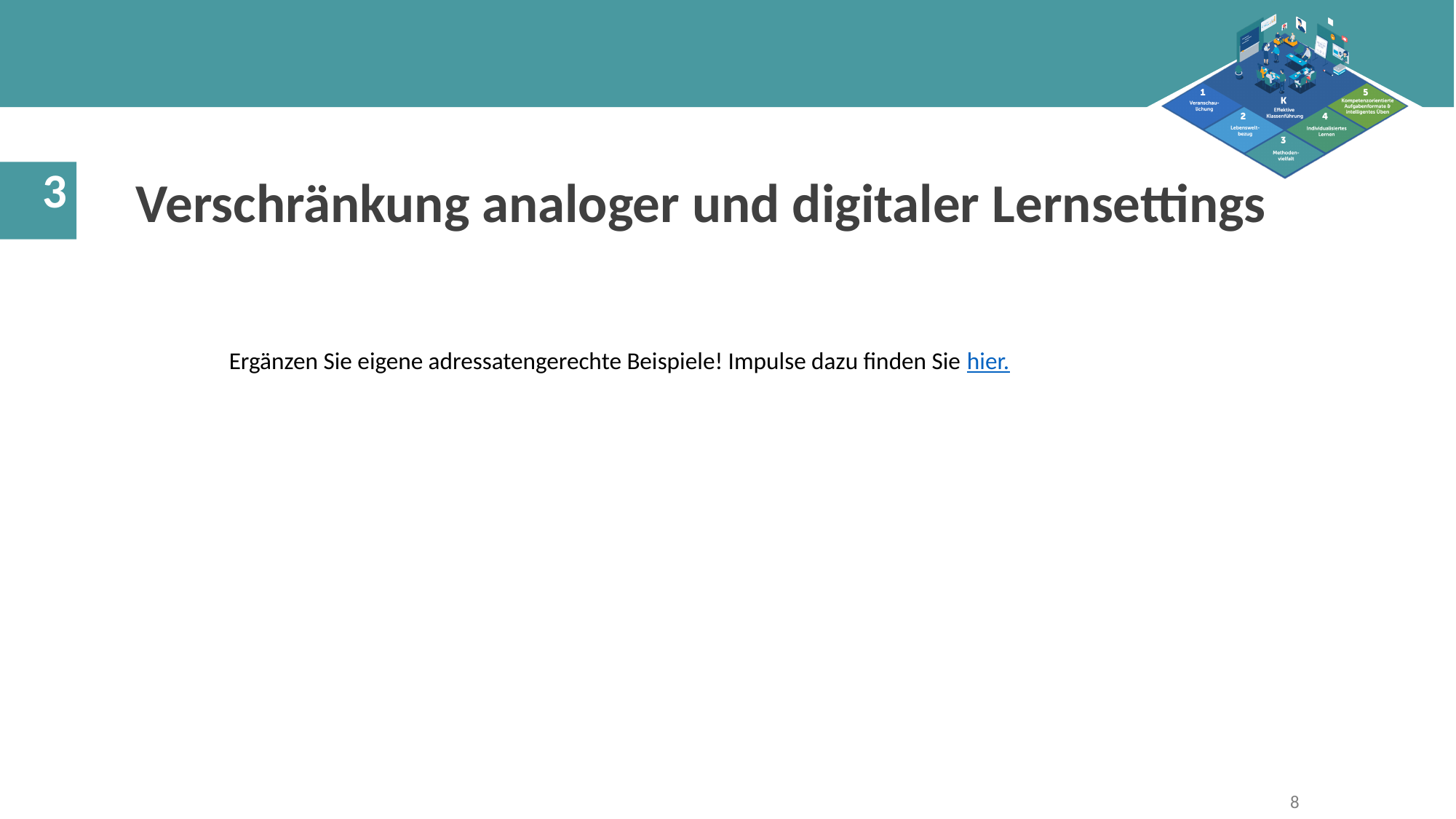

Verschränkung analoger und digitaler Lernsettings

Ergänzen Sie eigene adressatengerechte Beispiele! Impulse dazu finden Sie hier.
8